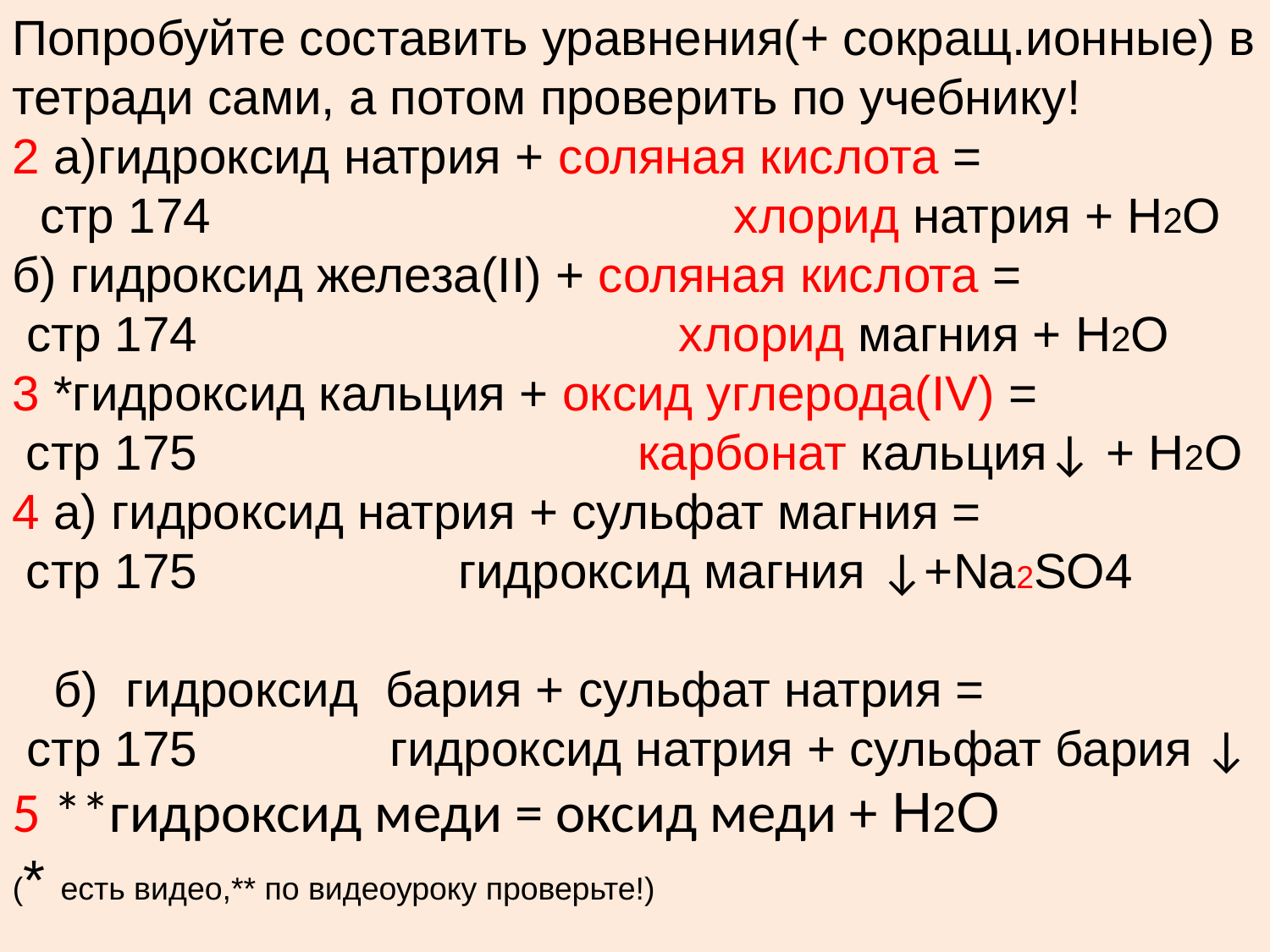

Попробуйте составить уравнения(+ сокращ.ионные) в тетради сами, а потом проверить по учебнику!
2 а)гидроксид натрия + соляная кислота =
  стр 174                                      хлорид натрия + Н2О
б) гидроксид железа(II) + соляная кислота =
 стр 174                                   хлорид магния + Н2О
3 *гидроксид кальция + оксид углерода(IV) =
 стр 175                                карбонат кальция↓ + Н2О
4 a) гидроксид натрия + сульфат магния =
 стр 175                   гидроксид магния ↓+Na2SO4

   б)  гидроксид  бария + сульфат натрия =
 стр 175              гидроксид натрия + сульфат бария ↓
5 **гидроксид меди = оксид меди + Н2О
(* есть видео,** по видеоуроку проверьте!)